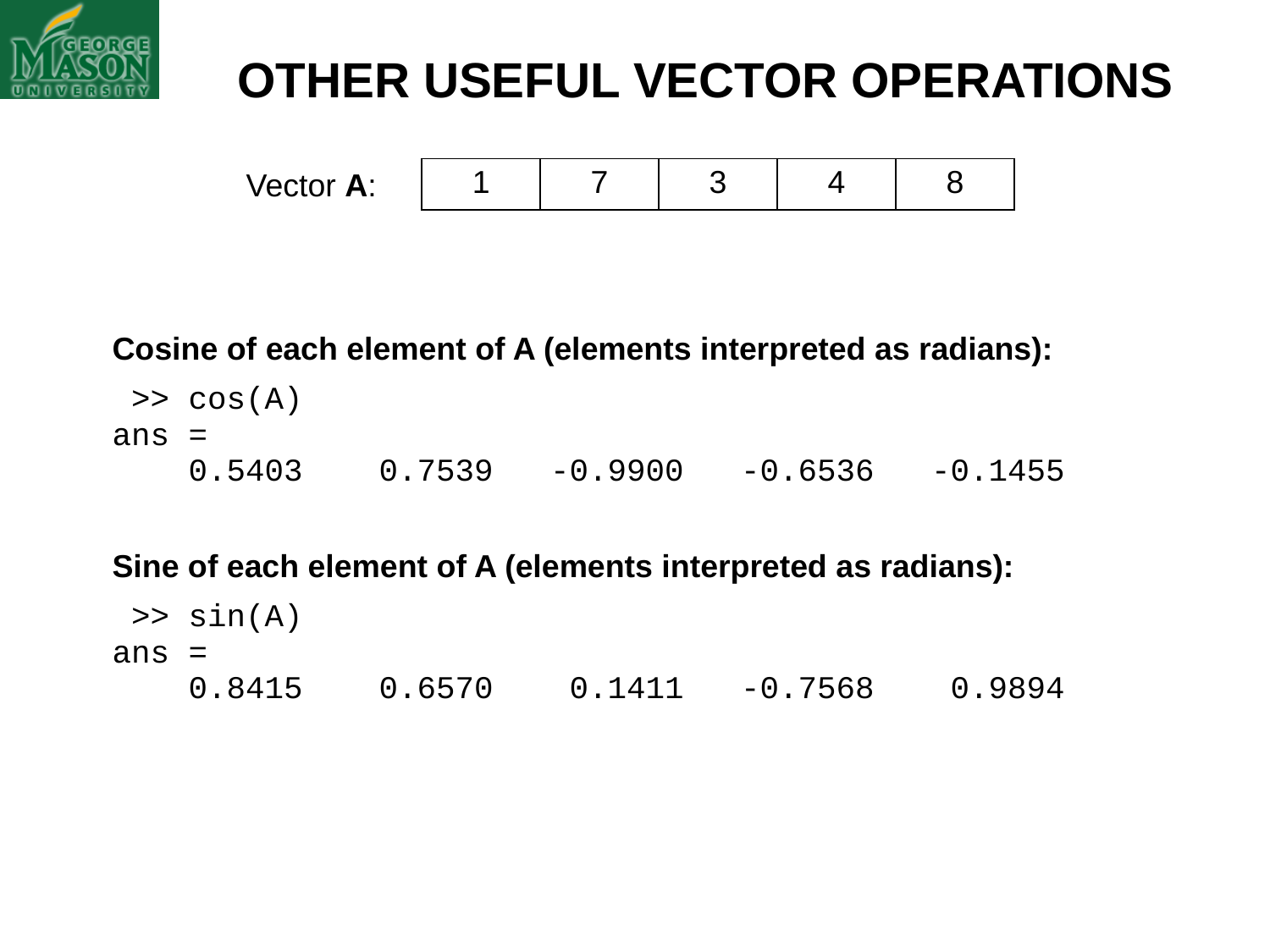

OTHER USEFUL VECTOR OPERATIONS
Vector A:
| 1 | 7 | 3 | 4 | 8 |
| --- | --- | --- | --- | --- |
| Cosine of each element of A (elements interpreted as radians): >> cos(A) ans = 0.5403 0.7539 -0.9900 -0.6536 -0.1455 |
| --- |
| Sine of each element of A (elements interpreted as radians): >> sin(A) ans = 0.8415 0.6570 0.1411 -0.7568 0.9894 |